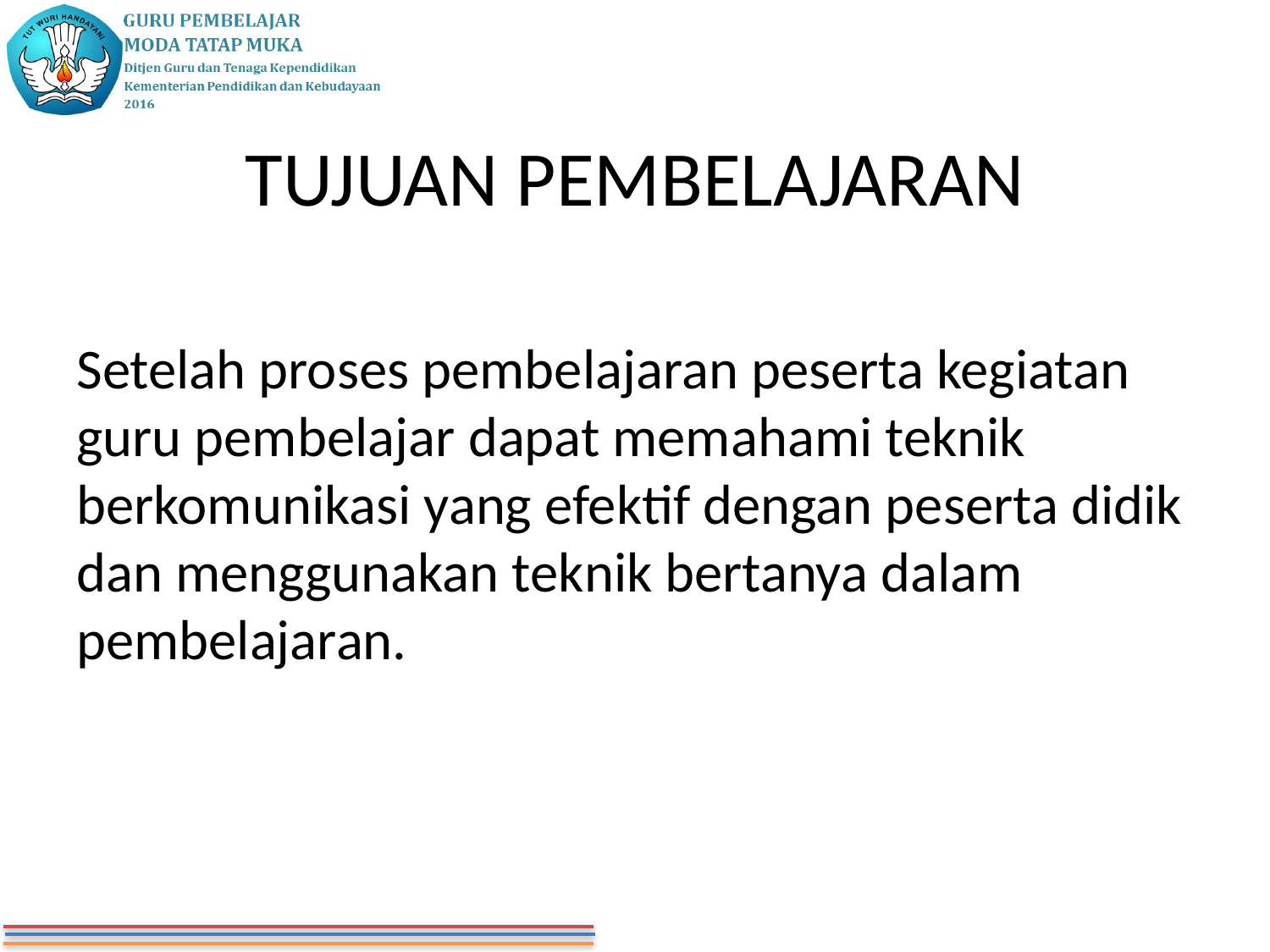

# TUJUAN PEMBELAJARAN
Setelah proses pembelajaran peserta kegiatan guru pembelajar dapat memahami teknik berkomunikasi yang efektif dengan peserta didik dan menggunakan teknik bertanya dalam pembelajaran.